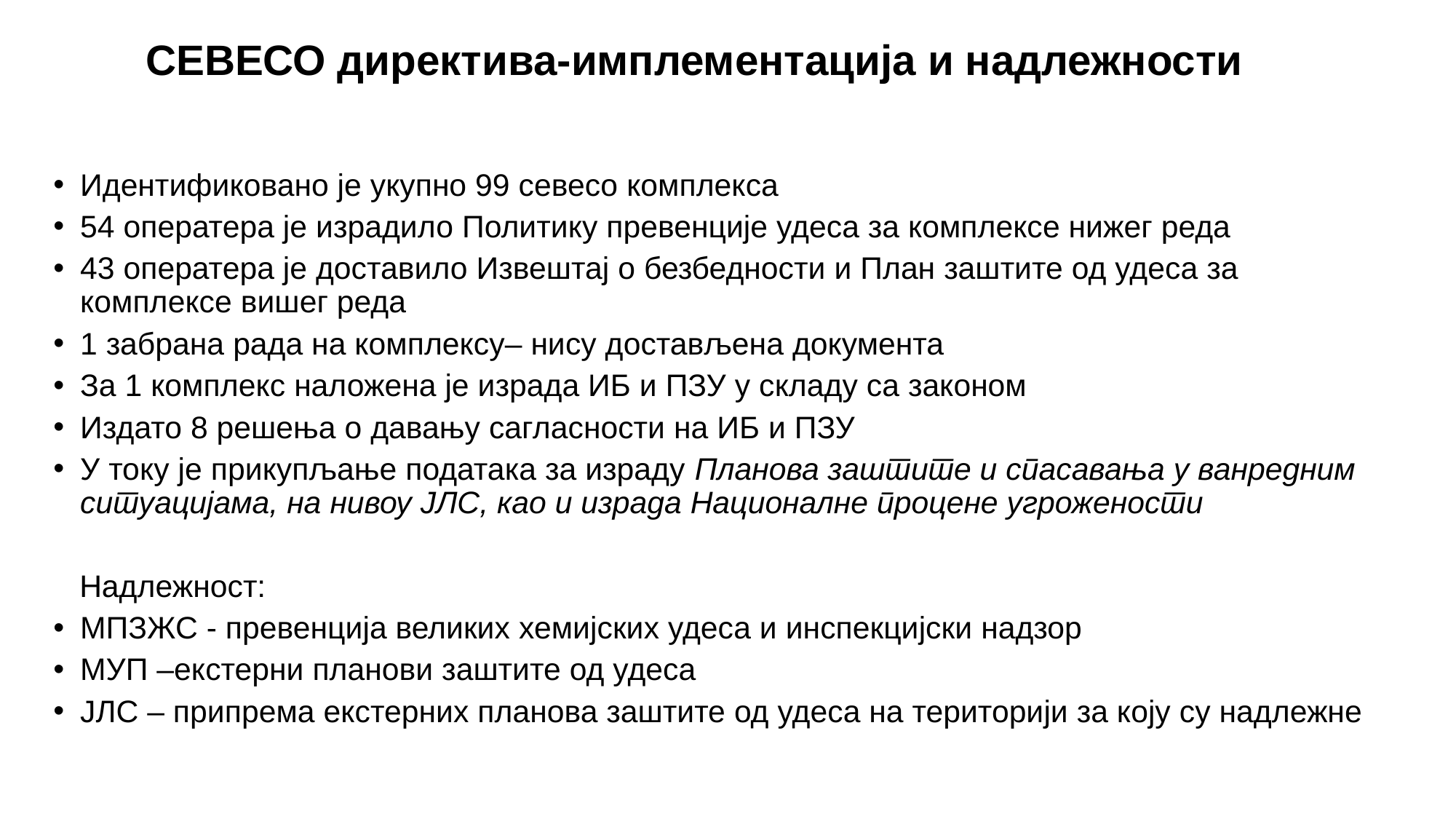

# СЕВЕСО директива-имплементација и надлежности

Идентификовано је укупно 99 севесо комплекса
54 оператера је израдило Политику превенције удеса за комплексе нижег реда
43 оператера је доставило Извештај о безбедности и План заштите од удеса за комплексе вишег реда
1 забрана рада на комплексу– нису достављена документа
За 1 комплекс наложена је израда ИБ и ПЗУ у складу са законом
Издато 8 решења о давању сагласности на ИБ и ПЗУ
У току је прикупљање података за израду Планова заштите и спасавања у ванредним ситуацијама, на нивоу ЈЛС, као и израда Националне процене угрожености

   Надлежност:
МПЗЖС - превенција великих хемијских удеса и инспекцијски надзор
МУП –екстерни планови заштите од удеса
ЈЛС – припрема екстерних планова заштите од удеса на територији за коју су надлежне